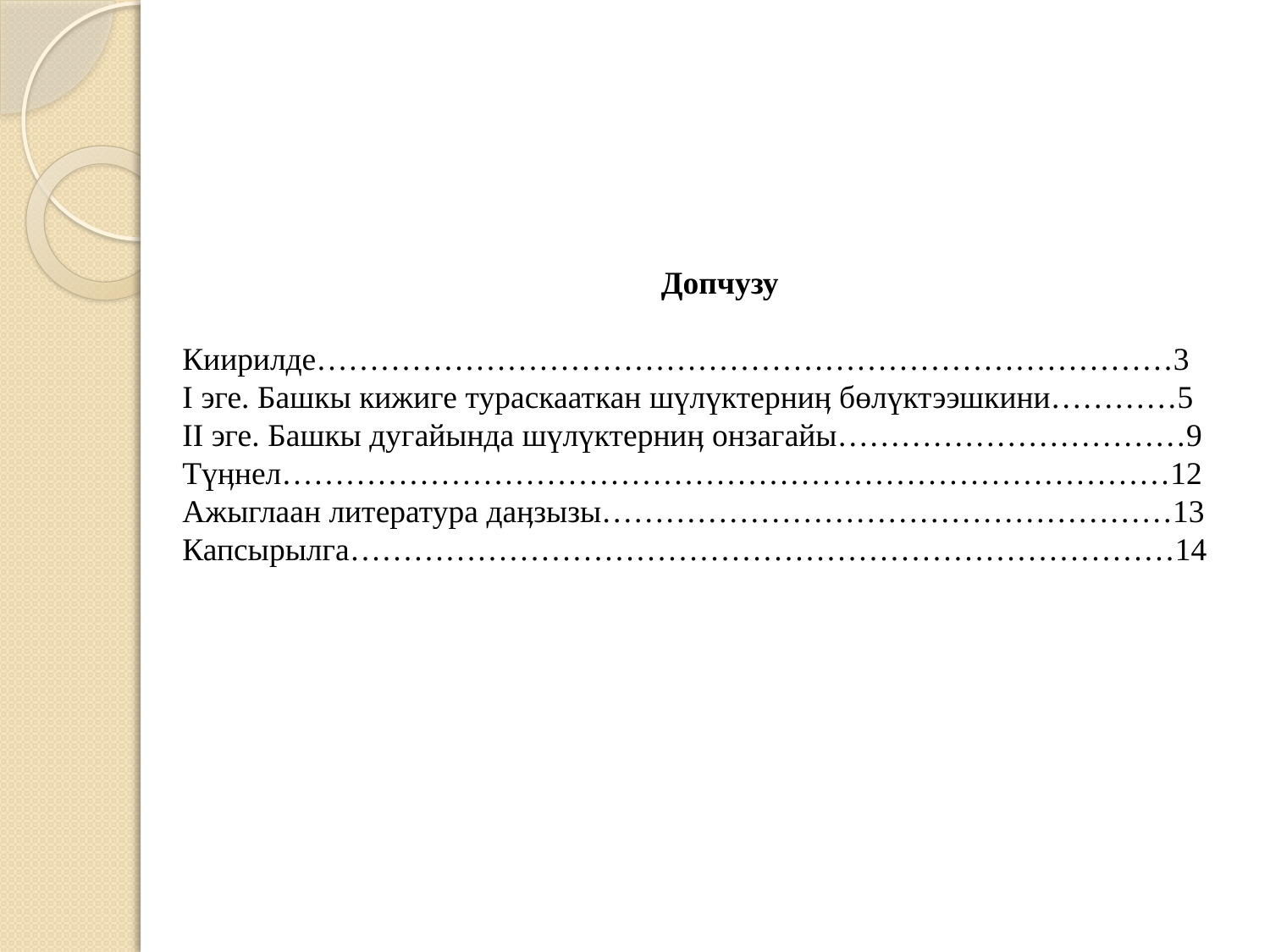

Допчузу

Киирилде………………………………………………………………………3
I эге. Башкы кижиге тураскааткан шүлүктерниӊ бөлүктээшкини…………5
II эге. Башкы дугайында шүлүктерниӊ онзагайы……………………………9
Түӊнел…………………………………………………………………………12
Ажыглаан литература даӊзызы………………………………………………13
Капсырылга……………………………………………………………………14